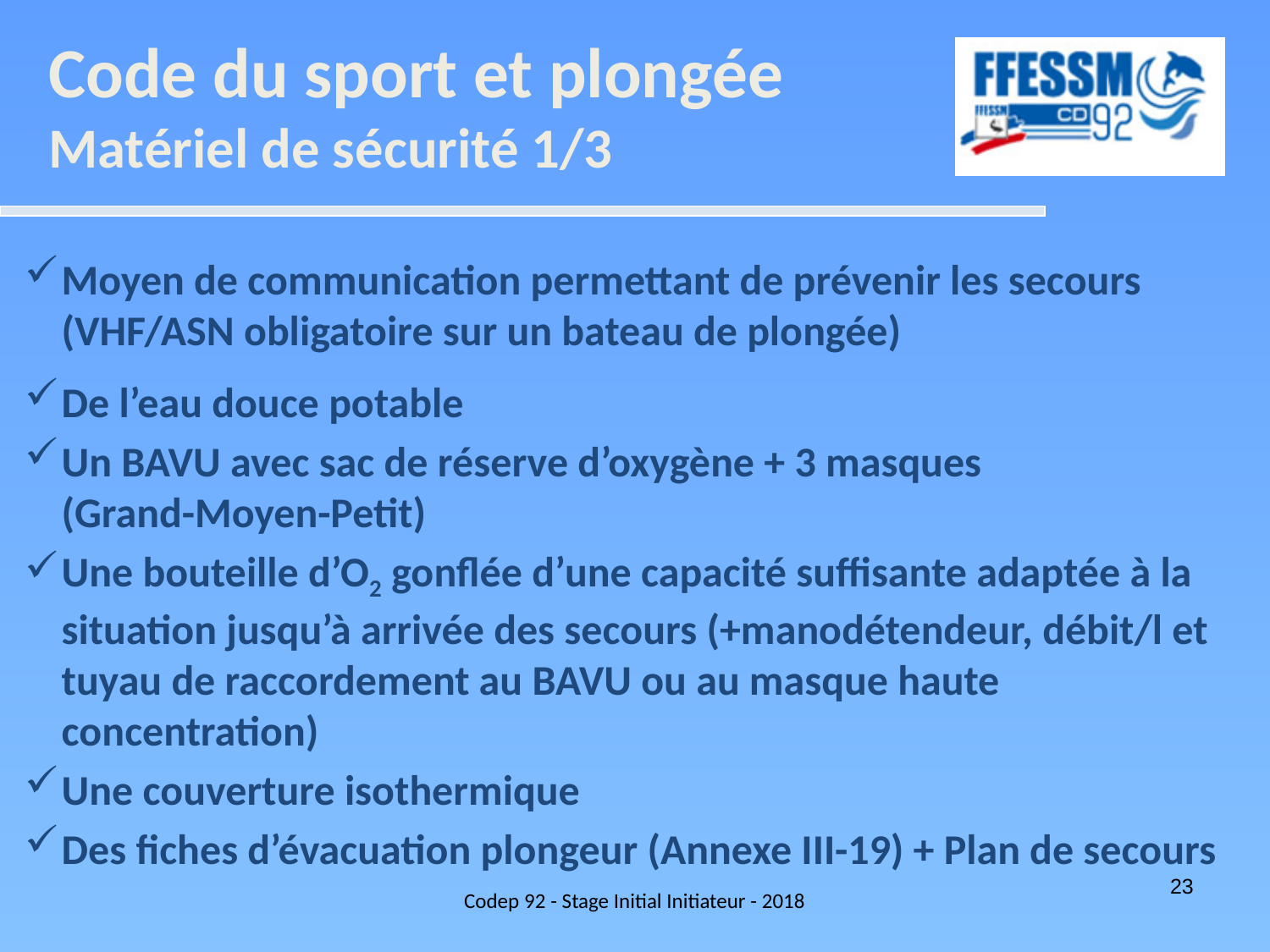

Code du sport et plongée
Matériel de sécurité 1/3
Moyen de communication permettant de prévenir les secours
(VHF/ASN obligatoire sur un bateau de plongée)
De l’eau douce potable
Un BAVU avec sac de réserve d’oxygène + 3 masques
(Grand-Moyen-Petit)
Une bouteille d’O2 gonflée d’une capacité suffisante adaptée à la situation jusqu’à arrivée des secours (+manodétendeur, débit/l et
tuyau de raccordement au BAVU ou au masque haute concentration)
Une couverture isothermique
Des fiches d’évacuation plongeur (Annexe III-19) + Plan de secours
Codep 92 - Stage Initial Initiateur - 2018
23